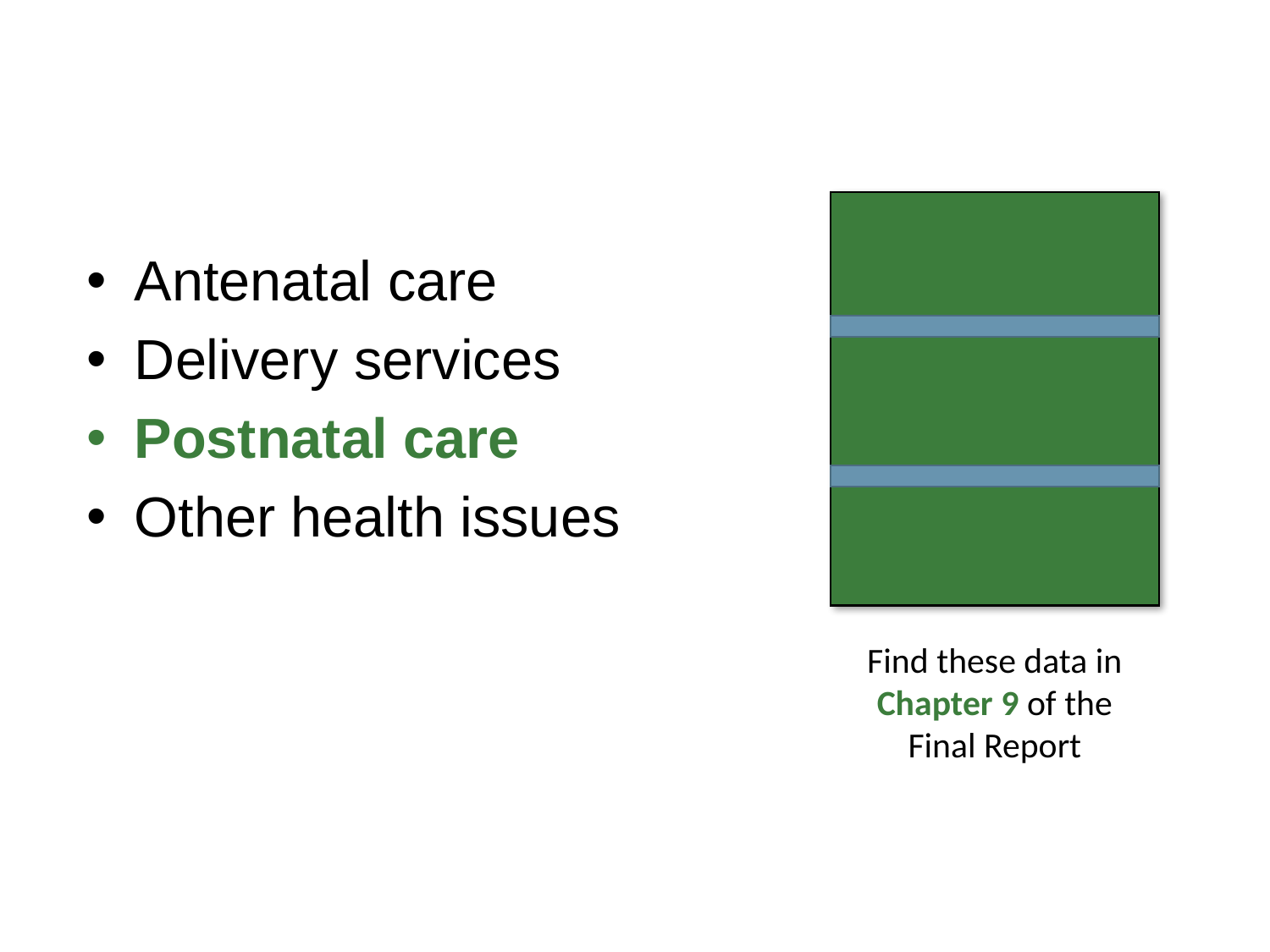

Antenatal care
Delivery services
Postnatal care
Other health issues

Find these data in Chapter 9 of the Final Report